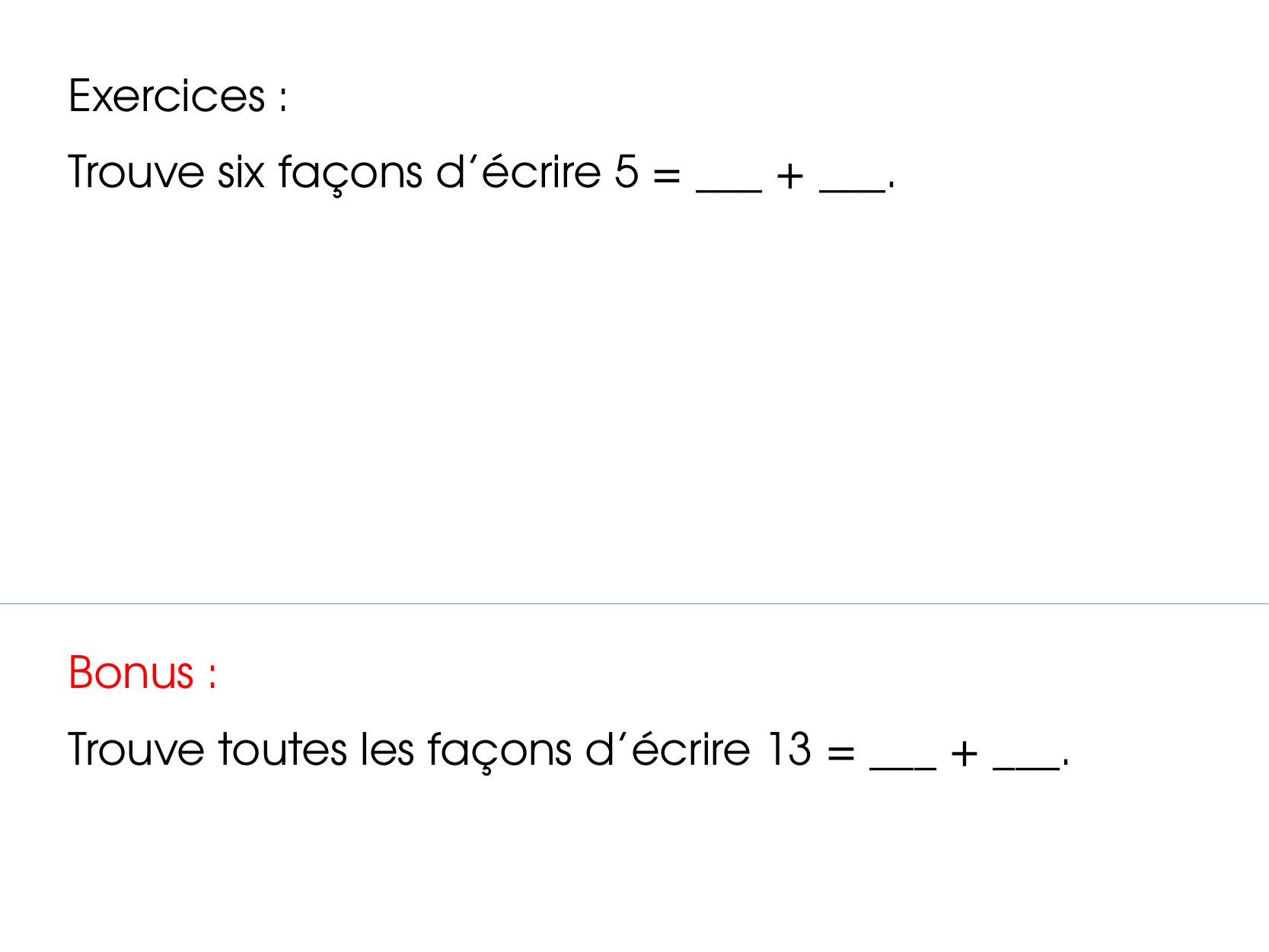

Exercices :
Trouve six façons d’écrire 5 = ___ + ___.
Bonus :
Trouve toutes les façons d’écrire 13 = ___ + ___.